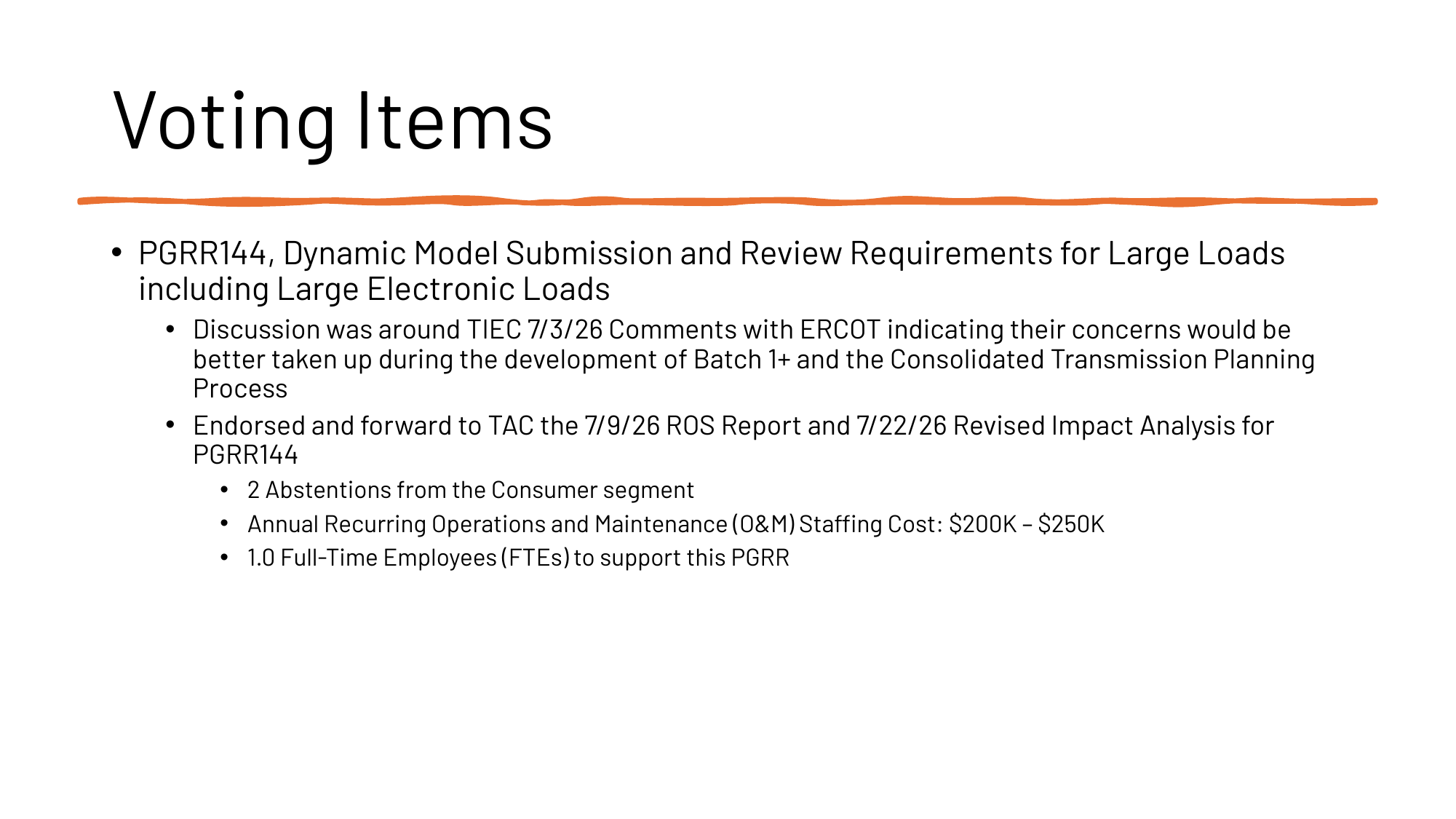

# Voting Items

PGRR144, Dynamic Model Submission and Review Requirements for Large Loads including Large Electronic Loads
Discussion was around TIEC 7/3/26 Comments with ERCOT indicating their concerns would be better taken up during the development of Batch 1+ and the Consolidated Transmission Planning Process
Endorsed and forward to TAC the 7/9/26 ROS Report and 7/22/26 Revised Impact Analysis for PGRR144
2 Abstentions from the Consumer segment
Annual Recurring Operations and Maintenance (O&M) Staffing Cost: $200K – $250K
1.0 Full-Time Employees (FTEs) to support this PGRR